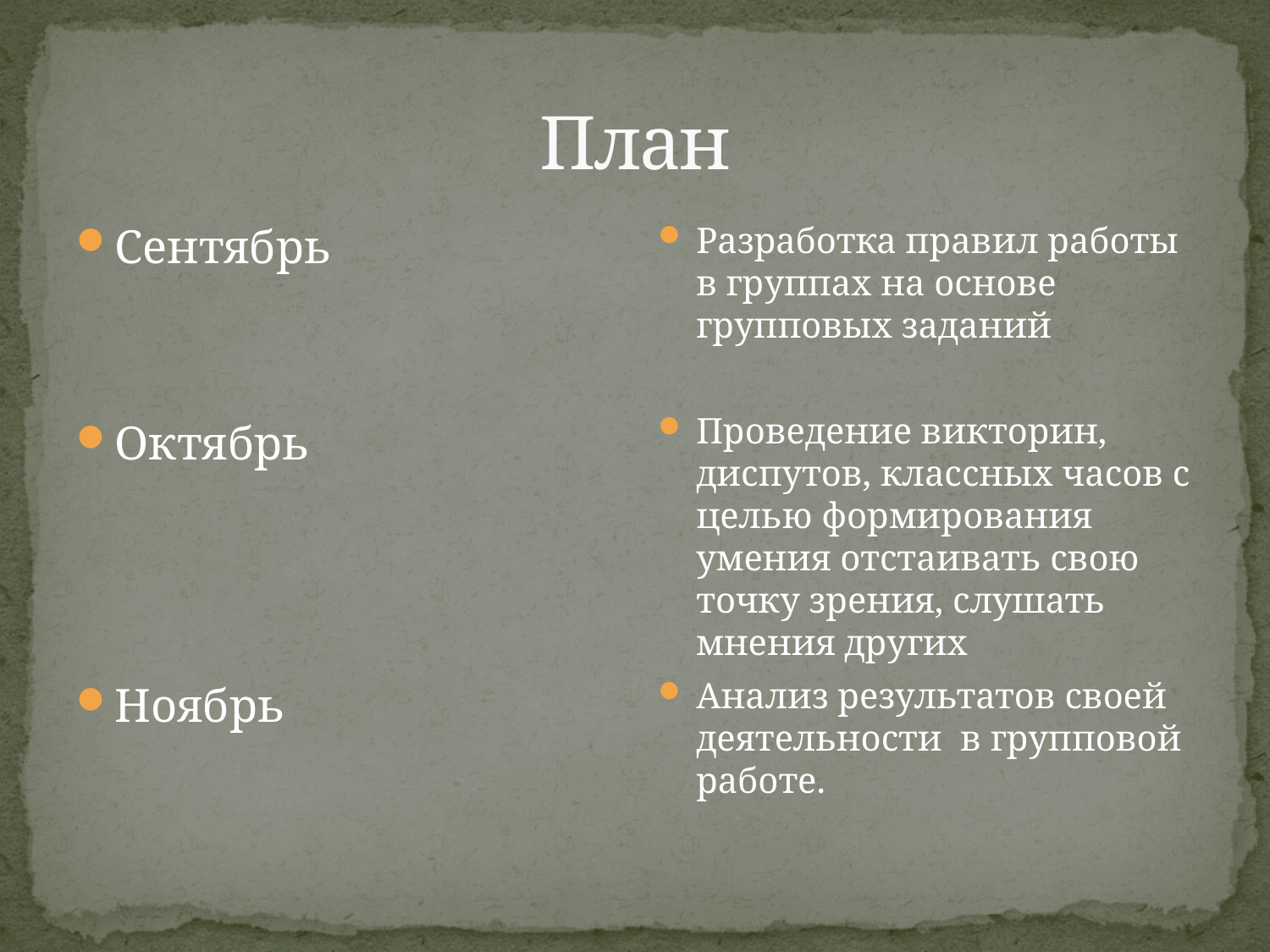

# План
Сентябрь

Октябрь

Ноябрь

Разработка правил работы в группах на основе групповых заданий

Проведение викторин, диспутов, классных часов с целью формирования умения отстаивать свою точку зрения, слушать мнения других
Анализ результатов своей деятельности  в групповой работе.